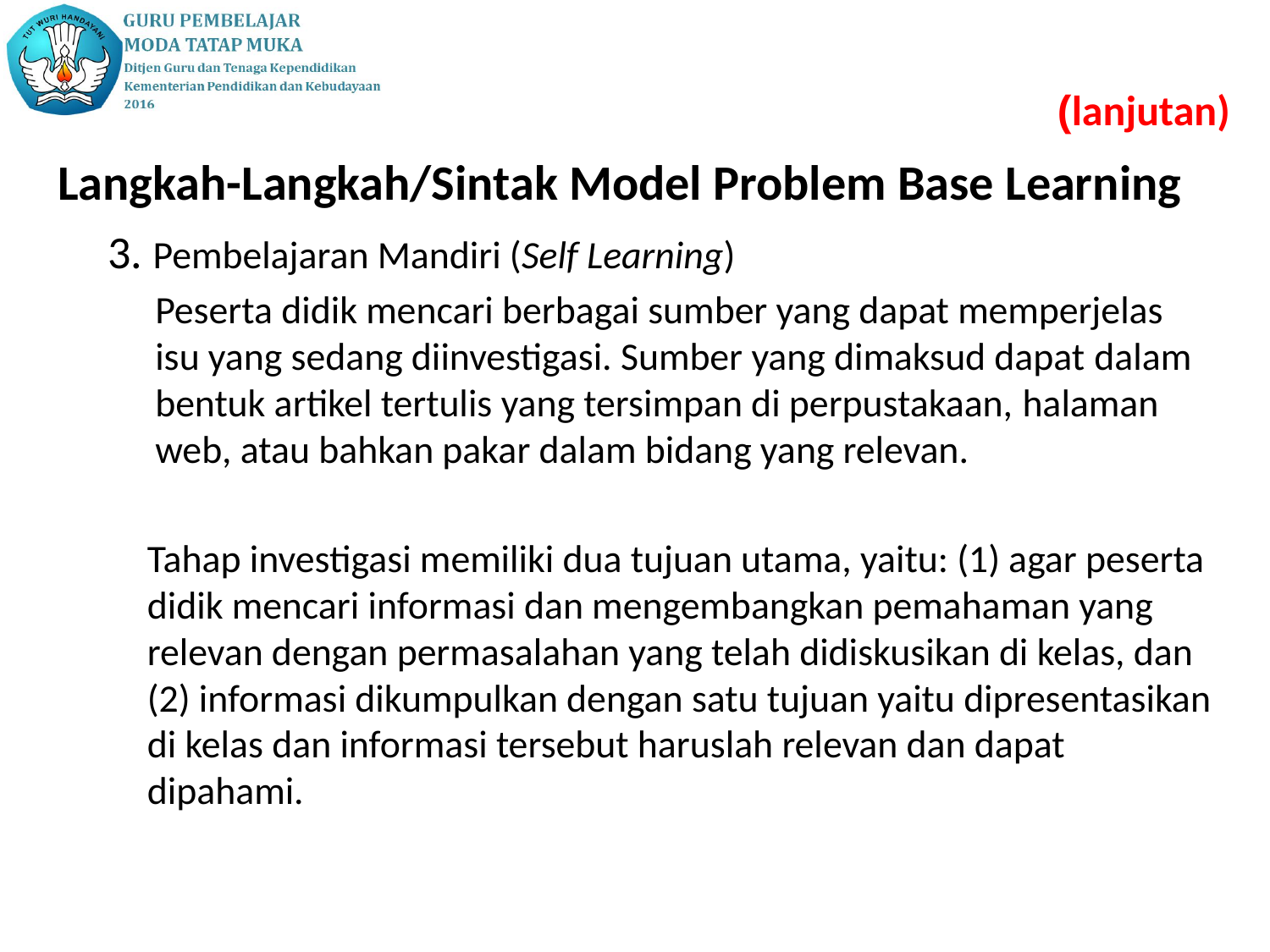

Langkah-Langkah/Sintak Model Problem Base Learning
3. Pembelajaran Mandiri (Self Learning)
	Peserta didik mencari berbagai sumber yang dapat memperjelas isu yang sedang diinvestigasi. Sumber yang dimaksud dapat dalam bentuk artikel tertulis yang tersimpan di perpustakaan, halaman web, atau bahkan pakar dalam bidang yang relevan.

Tahap investigasi memiliki dua tujuan utama, yaitu: (1) agar peserta didik mencari informasi dan mengembangkan pemahaman yang relevan dengan permasalahan yang telah didiskusikan di kelas, dan (2) informasi dikumpulkan dengan satu tujuan yaitu dipresentasikan di kelas dan informasi tersebut haruslah relevan dan dapat dipahami.